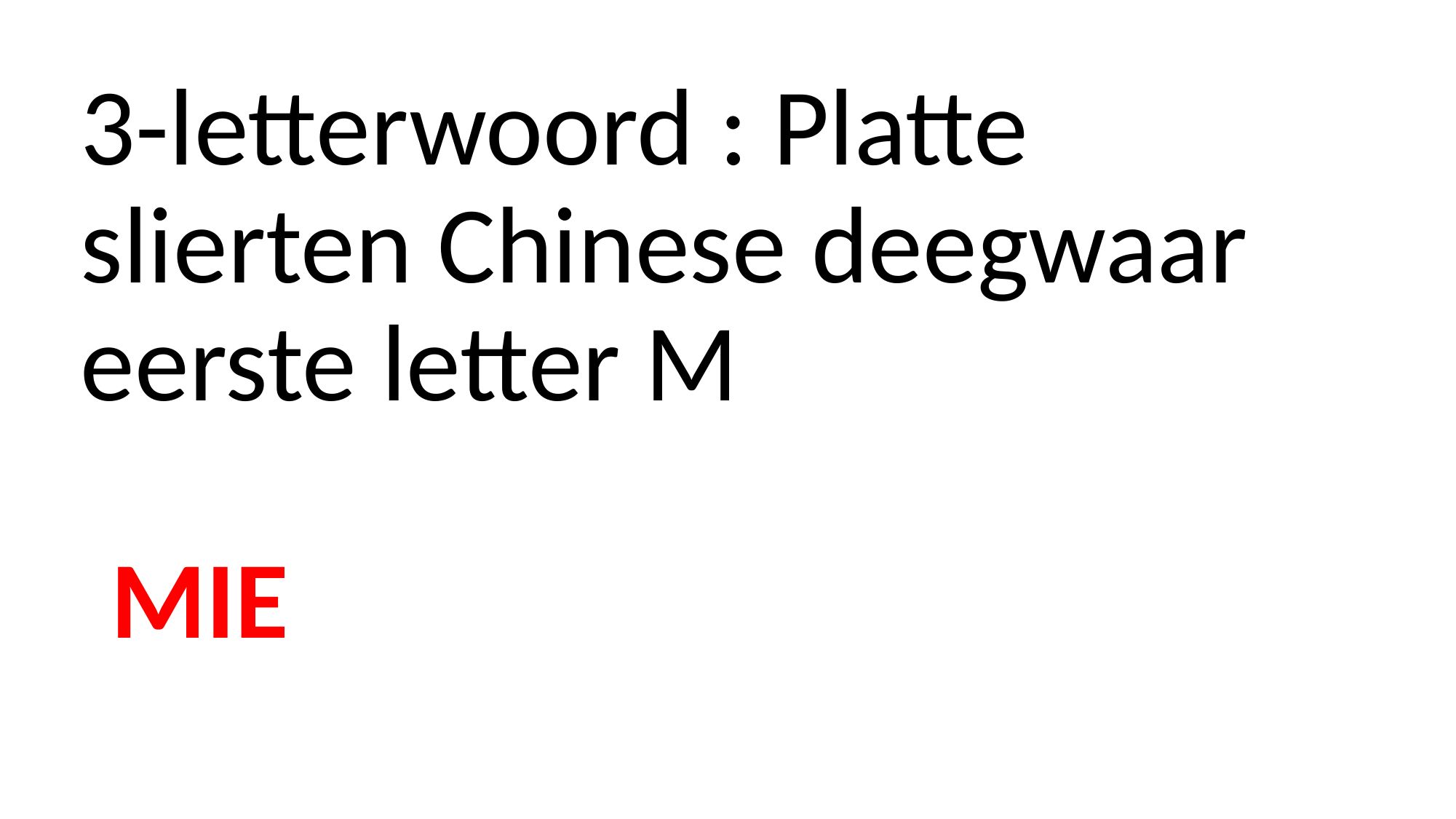

# 3-letterwoord : Platte slierten Chinese deegwaar eerste letter M
MIE